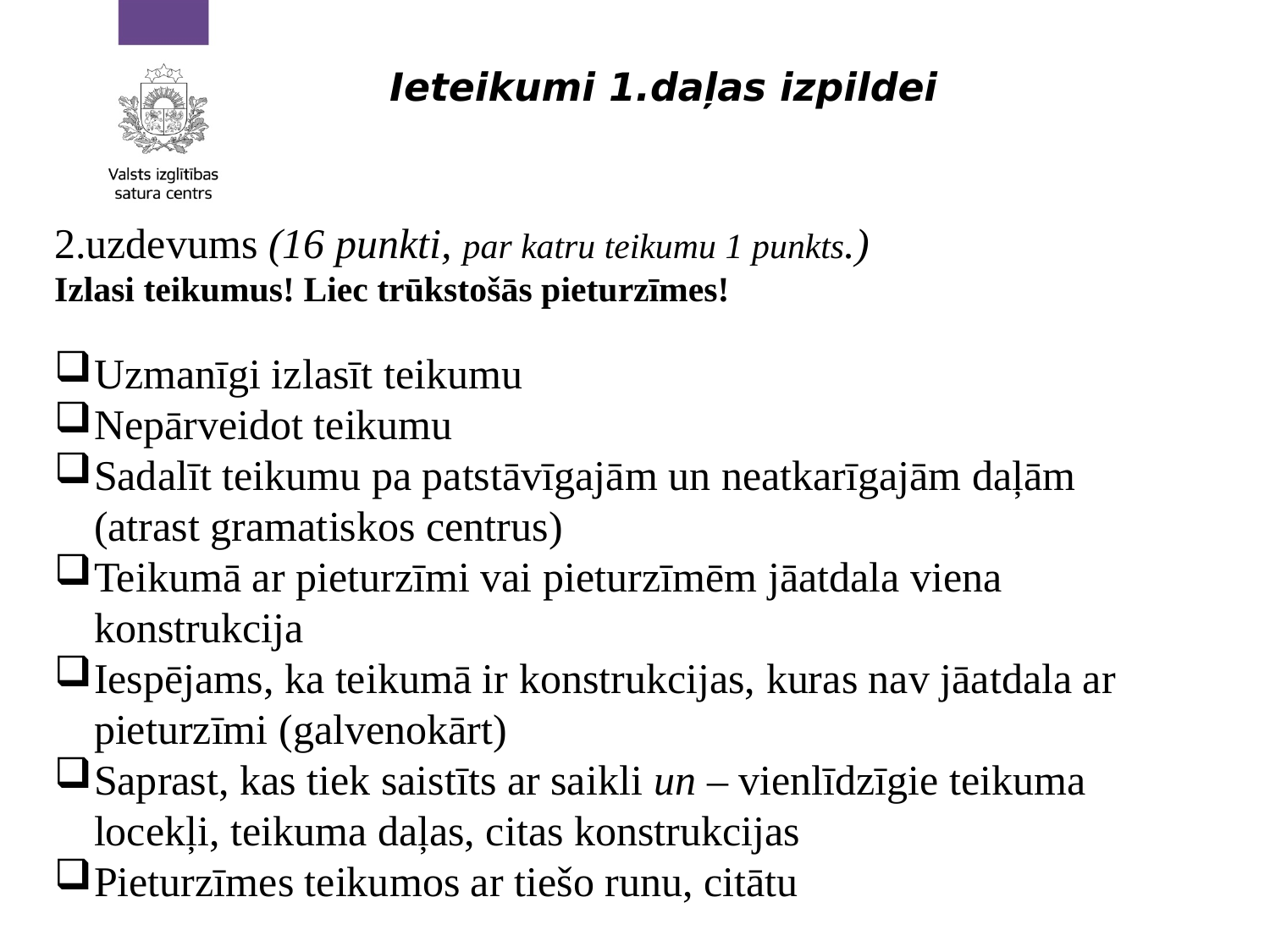

Ieteikumi 1.daļas izpildei
2.uzdevums (16 punkti, par katru teikumu 1 punkts.)
Izlasi teikumus! Liec trūkstošās pieturzīmes!

Uzmanīgi izlasīt teikumu
Nepārveidot teikumu
Sadalīt teikumu pa patstāvīgajām un neatkarīgajām daļām (atrast gramatiskos centrus)
Teikumā ar pieturzīmi vai pieturzīmēm jāatdala viena konstrukcija
Iespējams, ka teikumā ir konstrukcijas, kuras nav jāatdala ar pieturzīmi (galvenokārt)
Saprast, kas tiek saistīts ar saikli un – vienlīdzīgie teikuma locekļi, teikuma daļas, citas konstrukcijas
Pieturzīmes teikumos ar tiešo runu, citātu